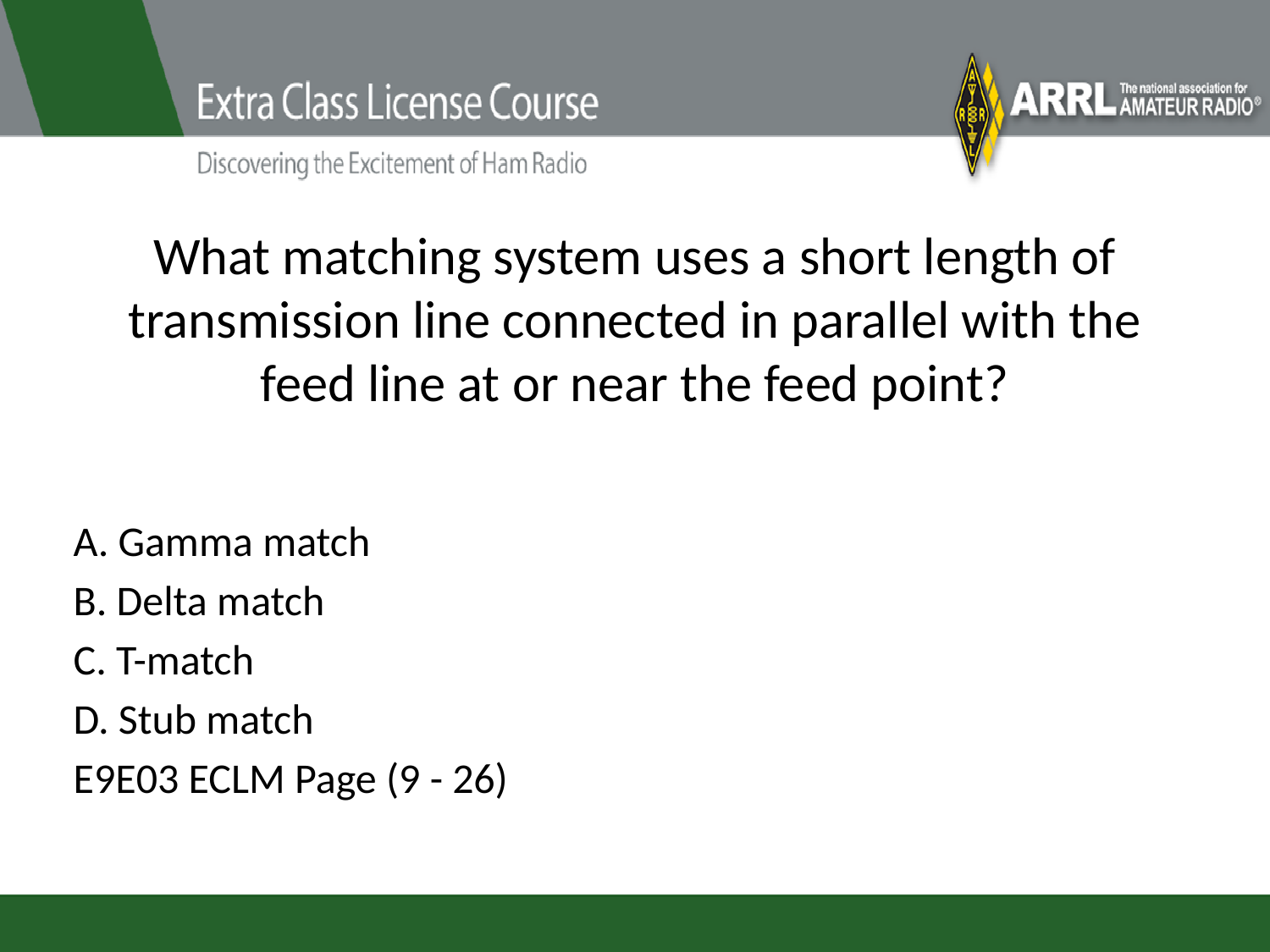

# What matching system uses a short length of transmission line connected in parallel with the feed line at or near the feed point?
A. Gamma match
B. Delta match
C. T-match
D. Stub match
E9E03 ECLM Page (9 - 26)